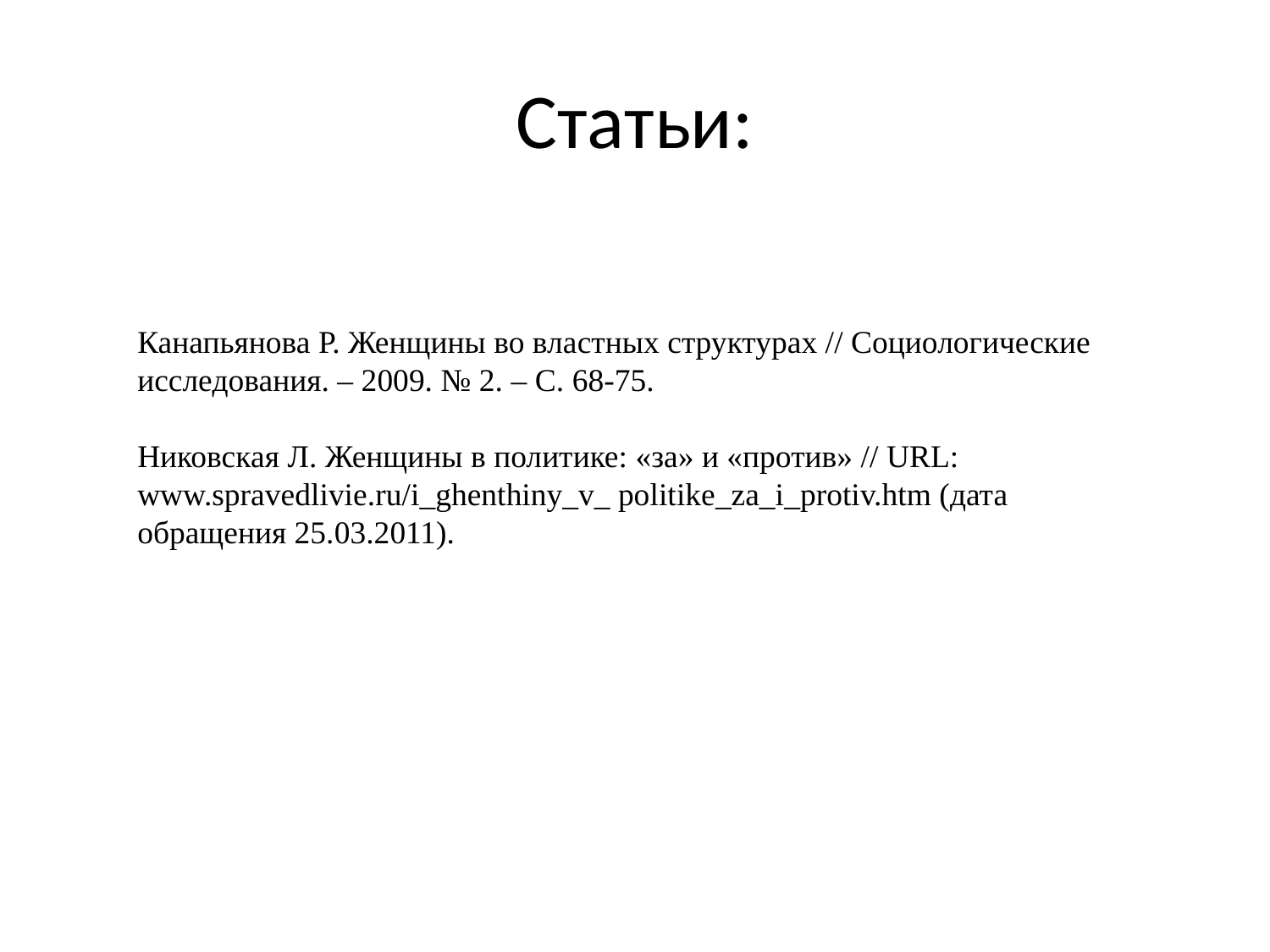

# Статьи:
Канапьянова Р. Женщины во властных структурах // Социологические исследования. – 2009. № 2. – С. 68-75.

Никовская Л. Женщины в политике: «за» и «против» // URL: www.spravedlivie.ru/i_ghenthiny_v_ politike_za_i_protiv.htm (дата обращения 25.03.2011).